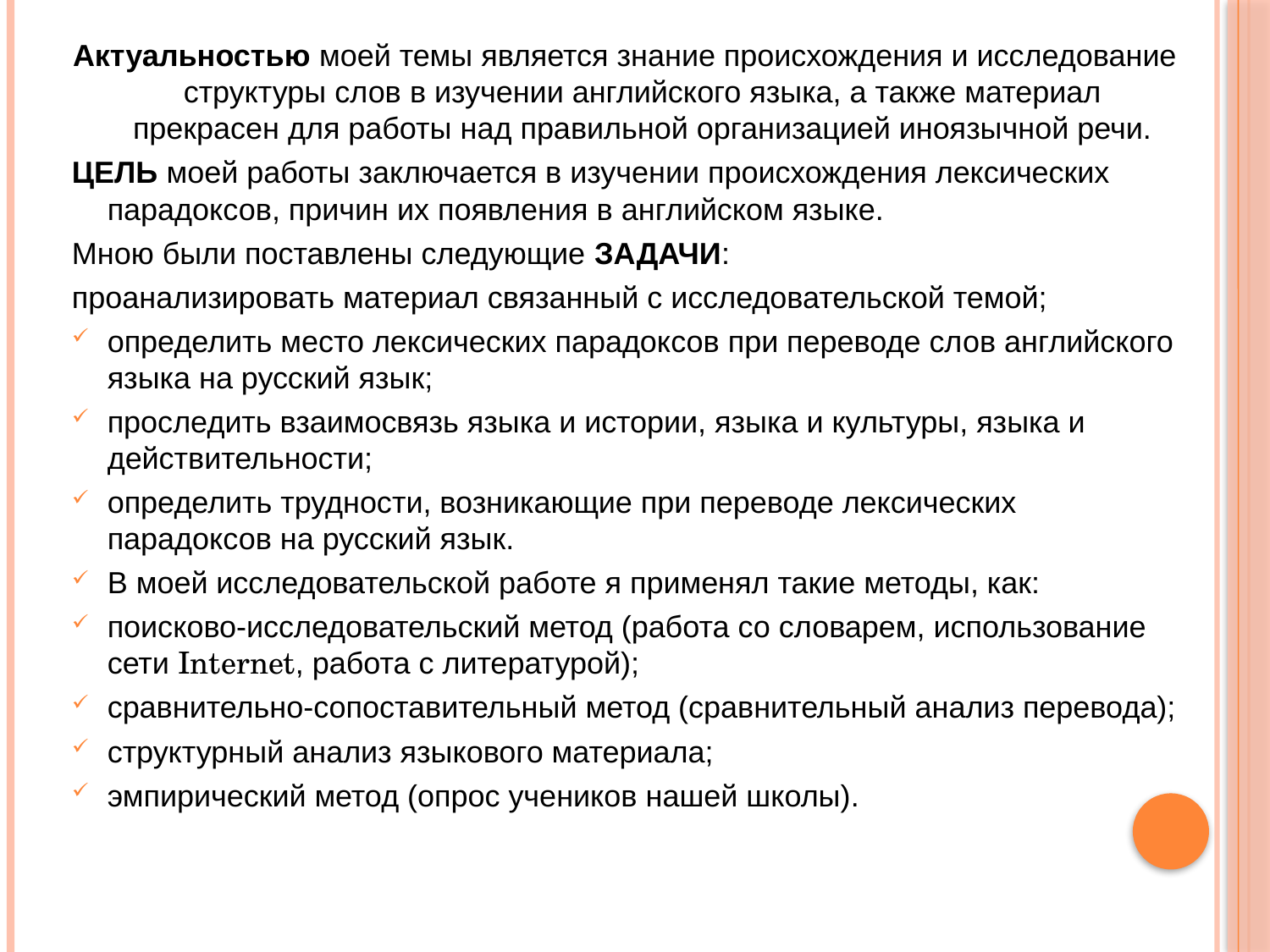

Актуальностью моей темы является знание происхождения и исследование структуры слов в изучении английского языка, а также материал прекрасен для работы над правильной организацией иноязычной речи.
ЦЕЛЬ моей работы заключается в изучении происхождения лексических парадоксов, причин их появления в английском языке.
Мною были поставлены следующие ЗАДАЧИ:
проанализировать материал связанный с исследовательской темой;
определить место лексических парадоксов при переводе слов английского языка на русский язык;
проследить взаимосвязь языка и истории, языка и культуры, языка и действительности;
определить трудности, возникающие при переводе лексических парадоксов на русский язык.
В моей исследовательской работе я применял такие методы, как:
поисково-исследовательский метод (работа со словарем, использование сети Internet, работа с литературой);
сравнительно-сопоставительный метод (сравнительный анализ перевода);
структурный анализ языкового материала;
эмпирический метод (опрос учеников нашей школы).